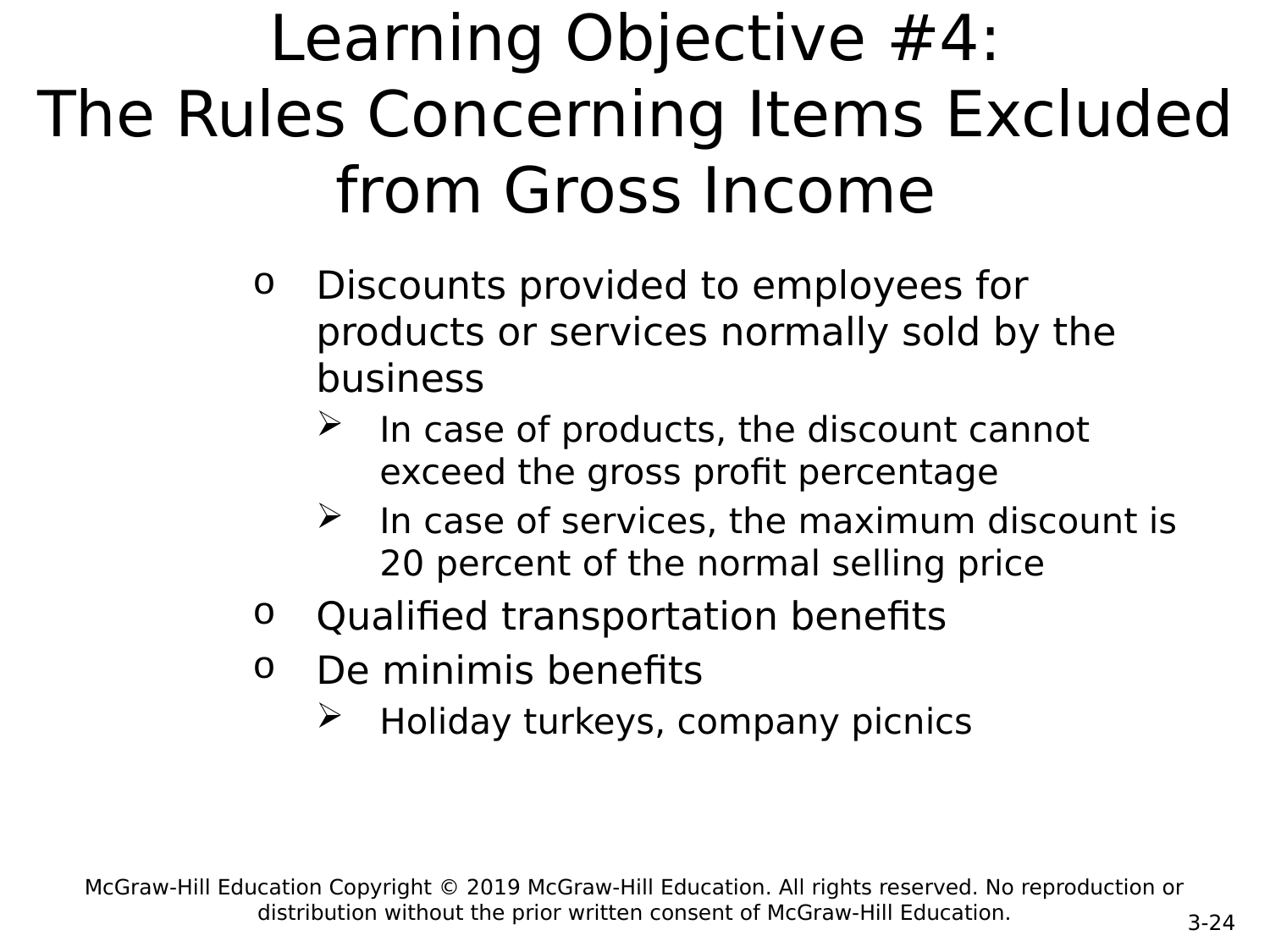

# Learning Objective #4: The Rules Concerning Items Excluded from Gross Income
Discounts provided to employees for products or services normally sold by the business
In case of products, the discount cannot exceed the gross profit percentage
In case of services, the maximum discount is 20 percent of the normal selling price
Qualified transportation benefits
De minimis benefits
Holiday turkeys, company picnics
McGraw-Hill Education Copyright © 2019 McGraw-Hill Education. All rights reserved. No reproduction or distribution without the prior written consent of McGraw-Hill Education.
3-24